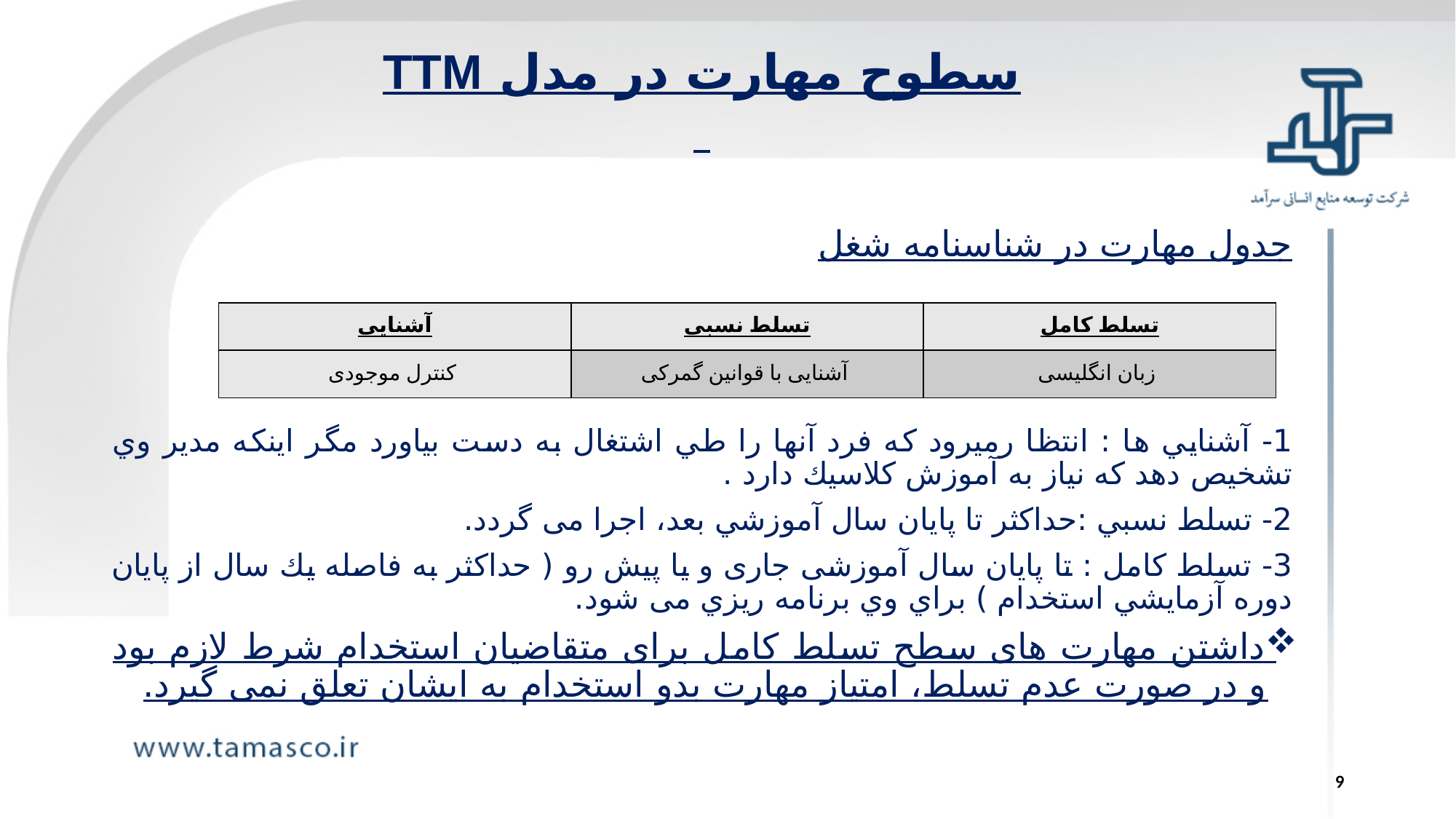

سطوح مهارت در مدل TTM

جدول مهارت در شناسنامه شغل

1- آشنايي ها : انتظا رميرود كه فرد آنها را طي اشتغال به دست بياورد مگر اينكه مدير وي تشخيص دهد كه نياز به آموزش كلاسيك دارد .
2- تسلط نسبي :حداکثر تا پایان سال آموزشي بعد، اجرا می گردد.
3- تسلط كامل : تا پایان سال آموزشی جاری و یا پیش رو ( حداکثر به فاصله يك سال از پايان دوره آزمايشي استخدام ) براي وي برنامه ريزي می شود.
داشتن مهارت های سطح تسلط کامل برای متقاضیان استخدام شرط لازم بود و در صورت عدم تسلط، امتیاز مهارت بدو استخدام به ایشان تعلق نمی گیرد.

| آشنایی | تسلط نسبی | تسلط کامل |
| --- | --- | --- |
| کنترل موجودی | آشنایی با قوانین گمرکی | زبان انگلیسی |
9